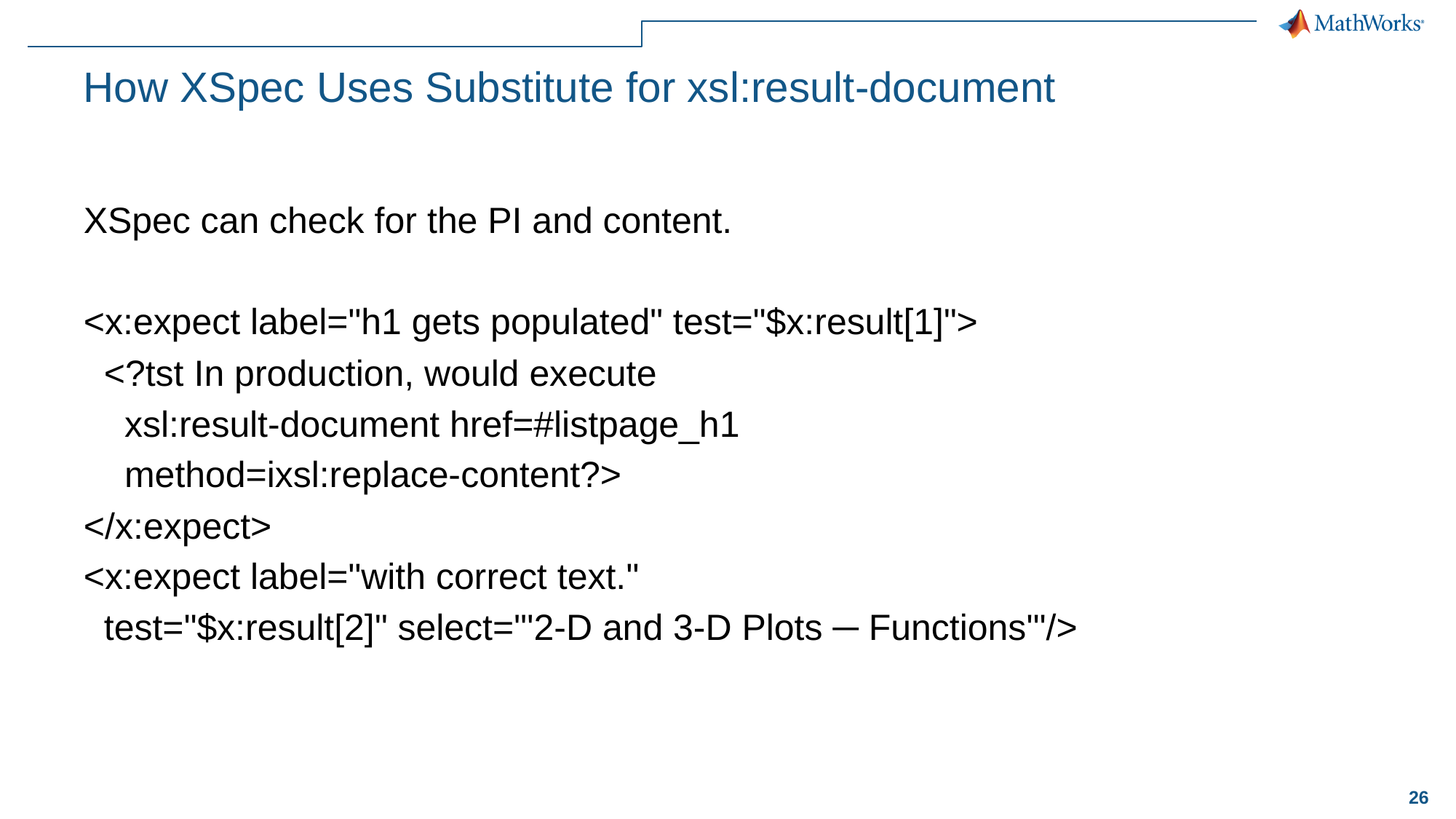

# How XSpec Uses Substitute for xsl:result-document
XSpec can check for the PI and content.

<x:expect label="h1 gets populated" test="$x:result[1]">
  <?tst In production, would execute
    xsl:result-document href=#listpage_h1
    method=ixsl:replace-content?>
</x:expect>
<x:expect label="with correct text."
  test="$x:result[2]" select="'2-D and 3-D Plots ─ Functions'"/>